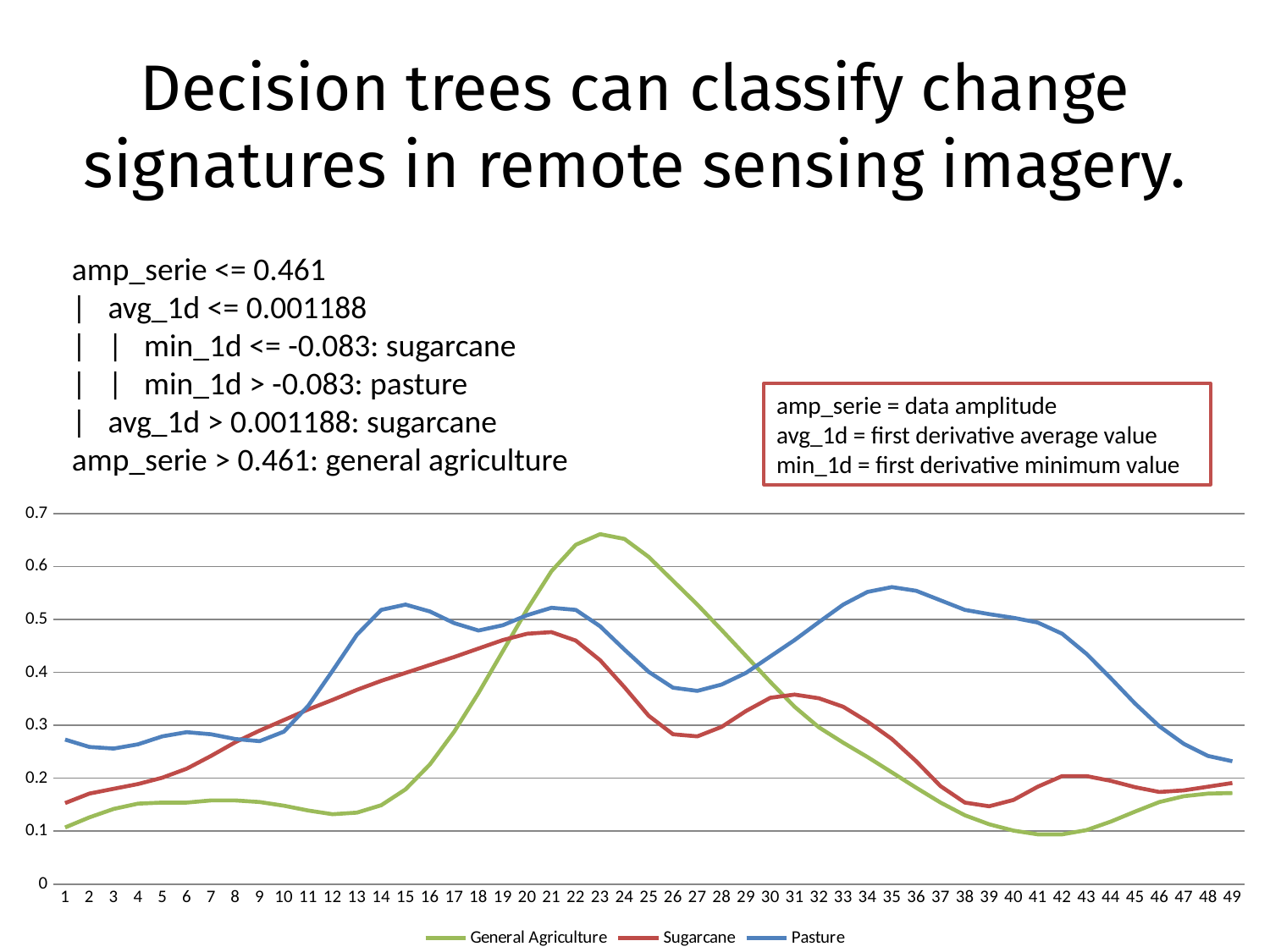

# Decision trees can classify change signatures in remote sensing imagery.
amp_serie <= 0.461
|   avg_1d <= 0.001188
|   |   min_1d <= -0.083: sugarcane
|   |   min_1d > -0.083: pasture
|   avg_1d > 0.001188: sugarcane
amp_serie > 0.461: general agriculture
amp_serie = data amplitude
avg_1d = first derivative average value
min_1d = first derivative minimum value

### Chart

| Category | General Agriculture |  |  |
|---|---|---|---|